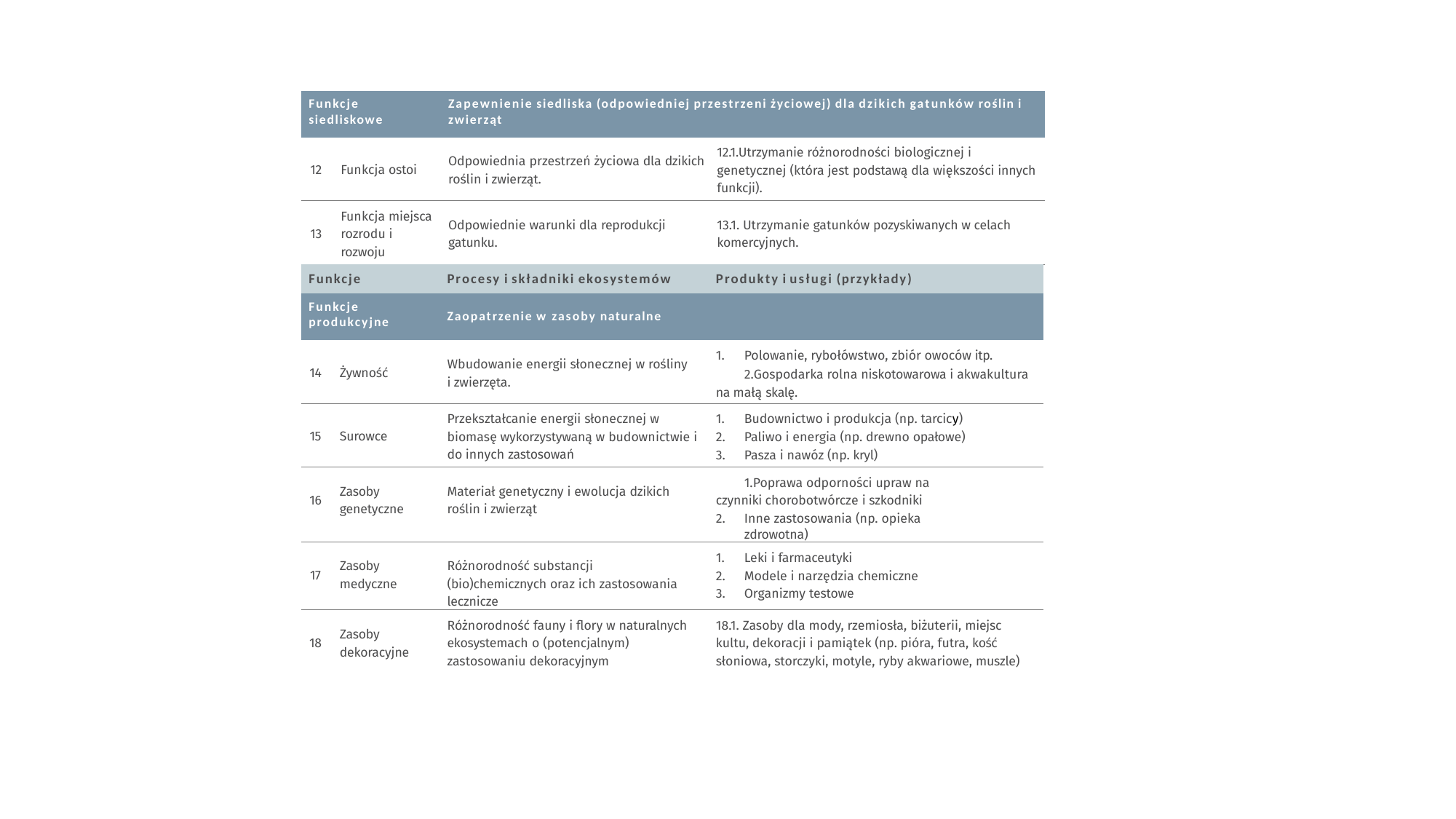

| Funkcje siedliskowe |  | Zapewnienie siedliska (odpowiedniej przestrzeni życiowej) dla dzikich gatunków roślin i zwierząt |  |
| --- | --- | --- | --- |
| 12 | Funkcja ostoi | Odpowiednia przestrzeń życiowa dla dzikich roślin i zwierząt. | 12.1.Utrzymanie różnorodności biologicznej i genetycznej (która jest podstawą dla większości innych funkcji). |
| 13 | Funkcja miejsca rozrodu i rozwoju | Odpowiednie warunki dla reprodukcji gatunku. | 13.1. Utrzymanie gatunków pozyskiwanych w celach komercyjnych. |
| Funkcje |  | Procesy i składniki ekosystemów | Produkty i usługi (przykłady) |
| --- | --- | --- | --- |
| Funkcje produkcyjne |  | Zaopatrzenie w zasoby naturalne |  |
| 14 | Żywność | Wbudowanie energii słonecznej w rośliny i zwierzęta. | Polowanie, rybołówstwo, zbiór owoców itp. Gospodarka rolna niskotowarowa i akwakultura na małą skalę. |
| 15 | Surowce | Przekształcanie energii słonecznej w biomasę wykorzystywaną w budownictwie i do innych zastosowań | Budownictwo i produkcja (np. tarcicy) Paliwo i energia (np. drewno opałowe) Pasza i nawóz (np. kryl) |
| 16 | Zasoby genetyczne | Materiał genetyczny i ewolucja dzikich roślin i zwierząt | Poprawa odporności upraw na czynniki chorobotwórcze i szkodniki Inne zastosowania (np. opieka zdrowotna) |
| 17 | Zasoby medyczne | Różnorodność substancji (bio)chemicznych oraz ich zastosowania lecznicze | Leki i farmaceutyki Modele i narzędzia chemiczne Organizmy testowe |
| 18 | Zasoby dekoracyjne | Różnorodność fauny i flory w naturalnych ekosystemach o (potencjalnym) zastosowaniu dekoracyjnym | 18.1. Zasoby dla mody, rzemiosła, biżuterii, miejsc kultu, dekoracji i pamiątek (np. pióra, futra, kość słoniowa, storczyki, motyle, ryby akwariowe, muszle) |